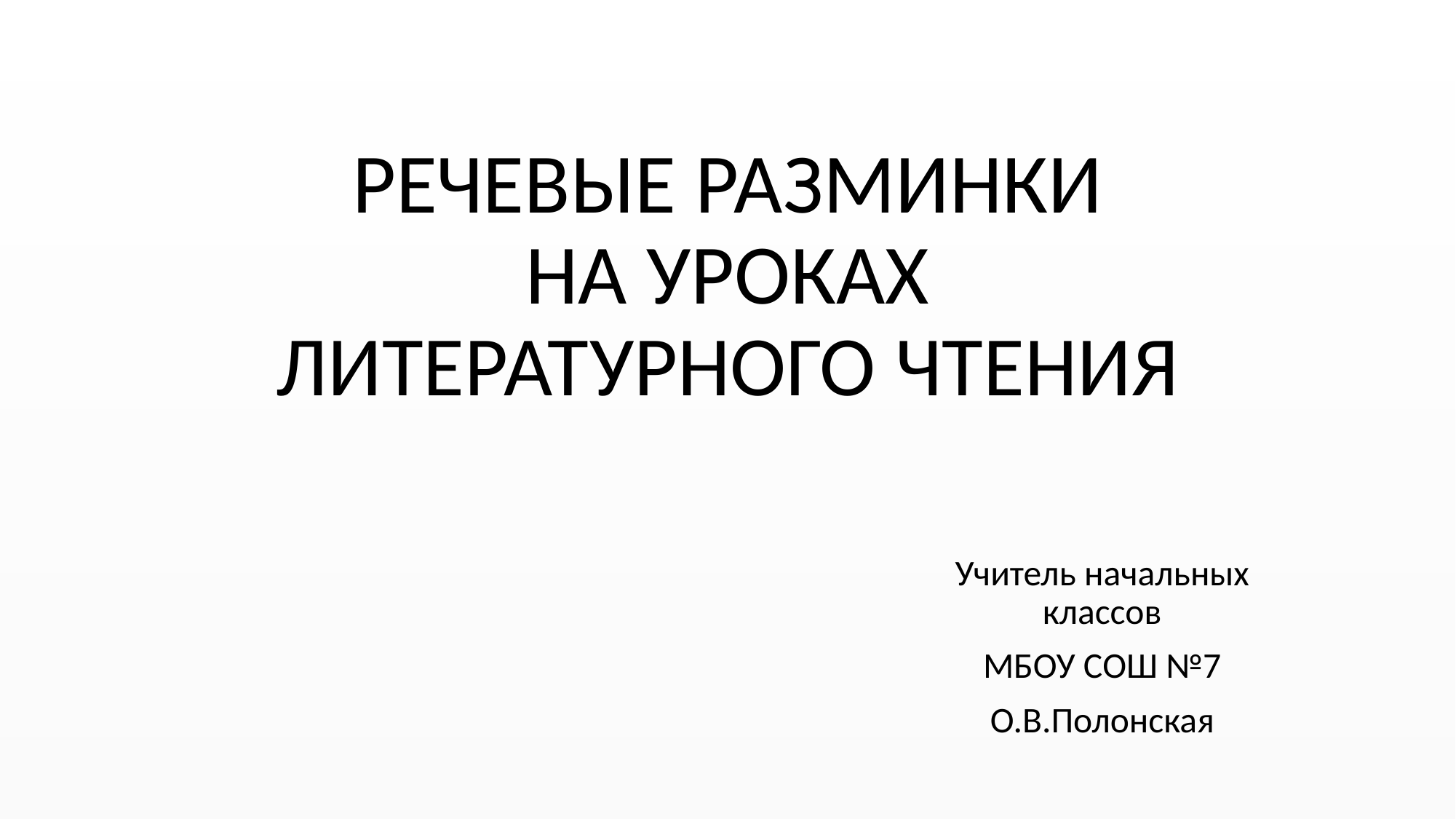

# РЕЧЕВЫЕ РАЗМИНКИ НА УРОКАХ ЛИТЕРАТУРНОГО ЧТЕНИЯ
Учитель начальных классов
МБОУ СОШ №7
О.В.Полонская